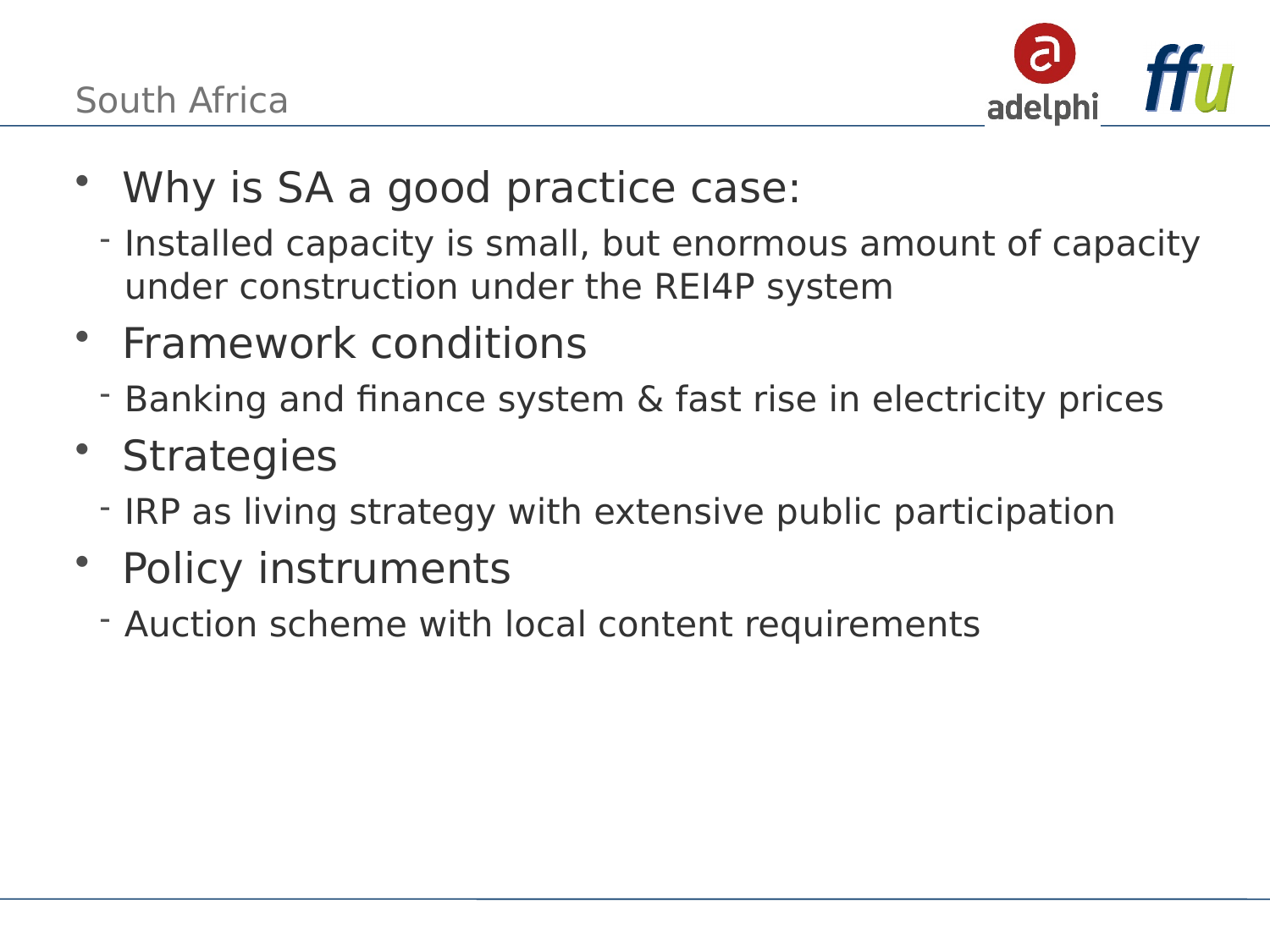

# South Africa
Why is SA a good practice case:
Installed capacity is small, but enormous amount of capacity under construction under the REI4P system
Framework conditions
Banking and finance system & fast rise in electricity prices
Strategies
IRP as living strategy with extensive public participation
Policy instruments
Auction scheme with local content requirements